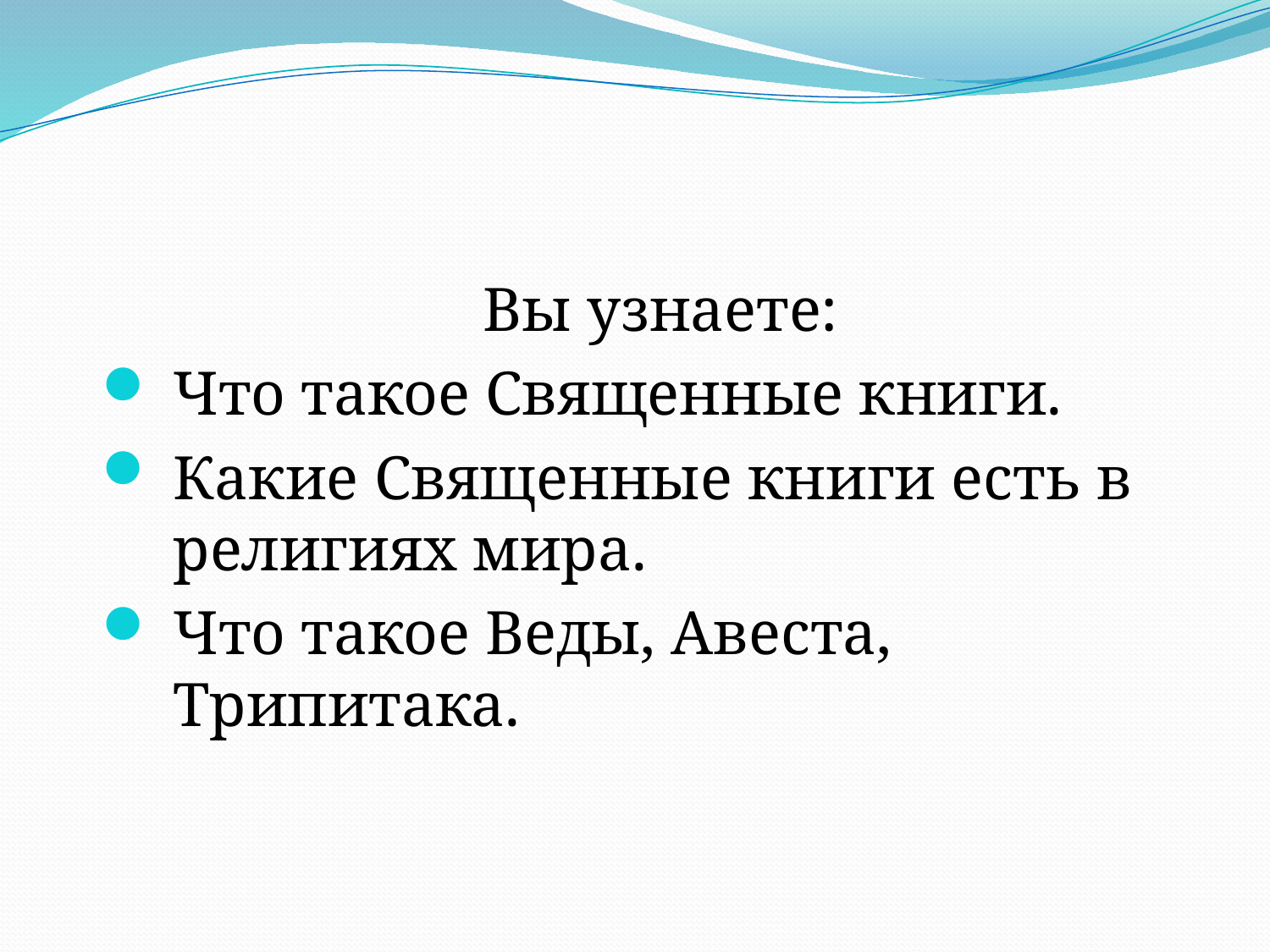

Вы узнаете:
Что такое Священные книги.
Какие Священные книги есть в религиях мира.
Что такое Веды, Авеста, Трипитака.